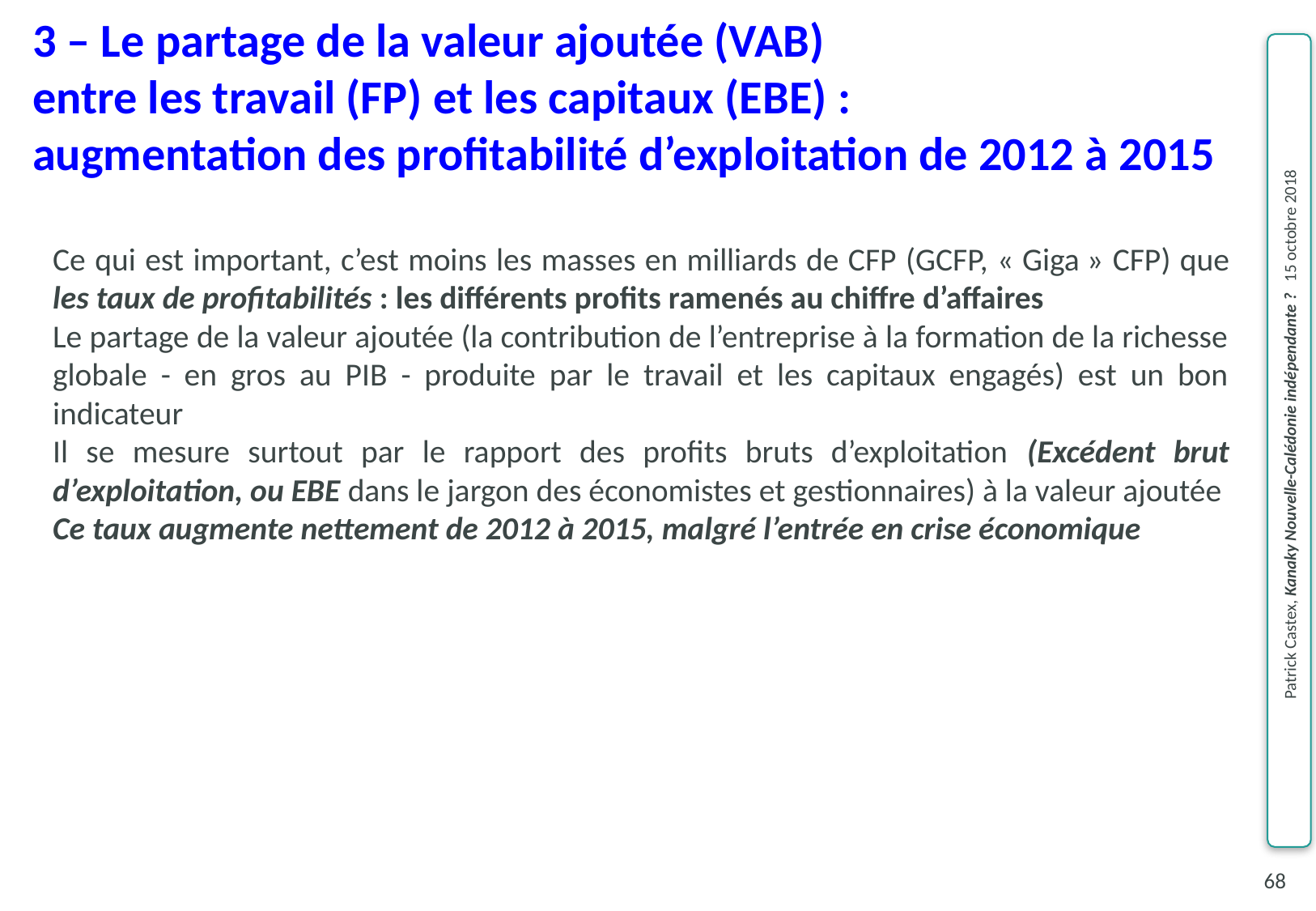

3 – Le partage de la valeur ajoutée (VAB)
entre les travail (FP) et les capitaux (EBE) :
augmentation des profitabilité d’exploitation de 2012 à 2015
Ce qui est important, c’est moins les masses en milliards de CFP (GCFP, « Giga » CFP) que les taux de profitabilités : les différents profits ramenés au chiffre d’affaires
Le partage de la valeur ajoutée (la contribution de l’entreprise à la formation de la richesse globale - en gros au PIB - produite par le travail et les capitaux engagés) est un bon indicateur
Il se mesure surtout par le rapport des profits bruts d’exploitation (Excédent brut d’exploitation, ou EBE dans le jargon des économistes et gestionnaires) à la valeur ajoutée
Ce taux augmente nettement de 2012 à 2015, malgré l’entrée en crise économique